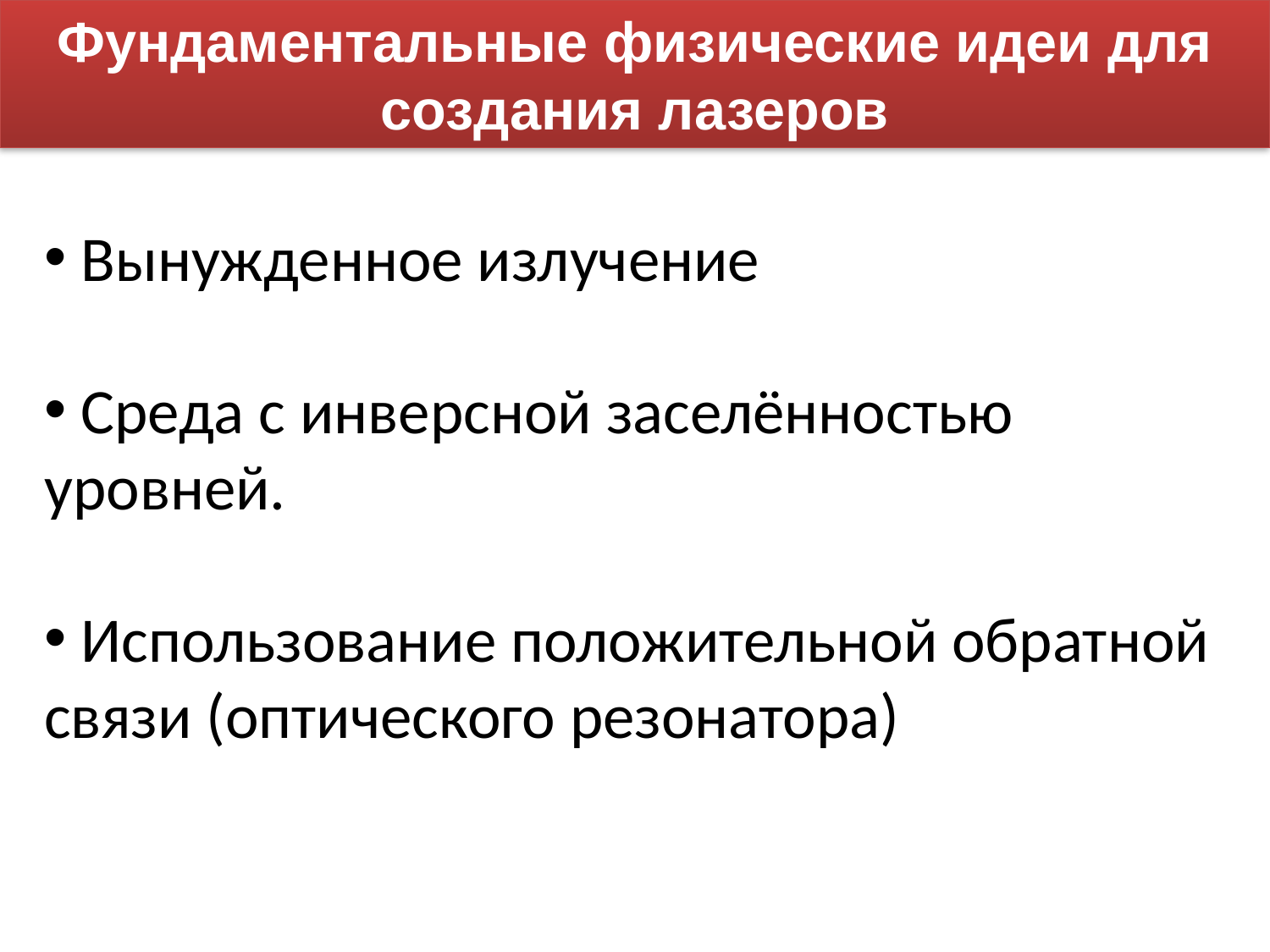

Фундаментальные физические идеи для создания лазеров
 Вынужденное излучение

 Среда с инверсной заселённостью уровней.

 Использование положительной обратной связи (оптического резонатора)